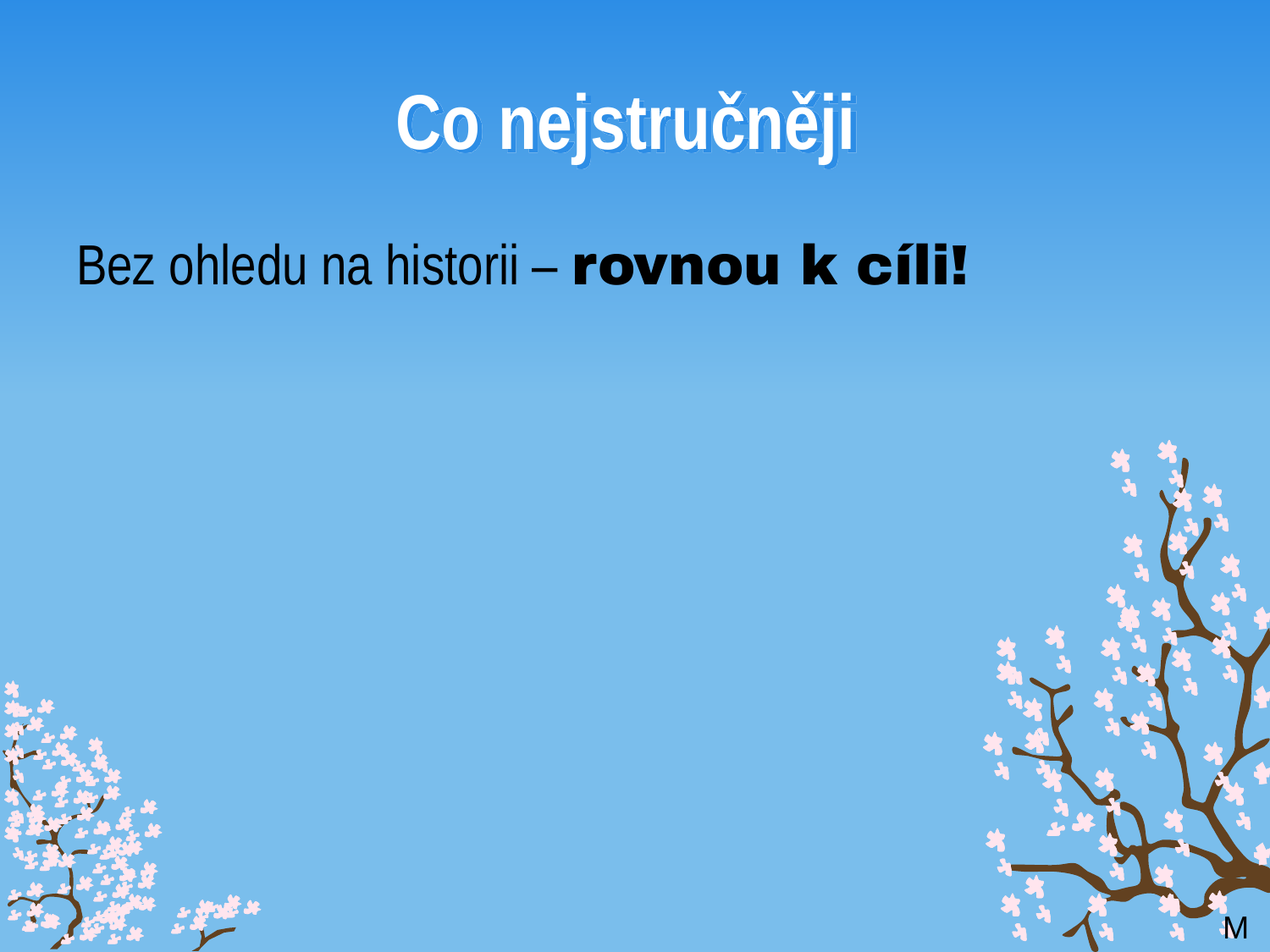

# Co nejstručněji
Bez ohledu na historii – rovnou k cíli!

M